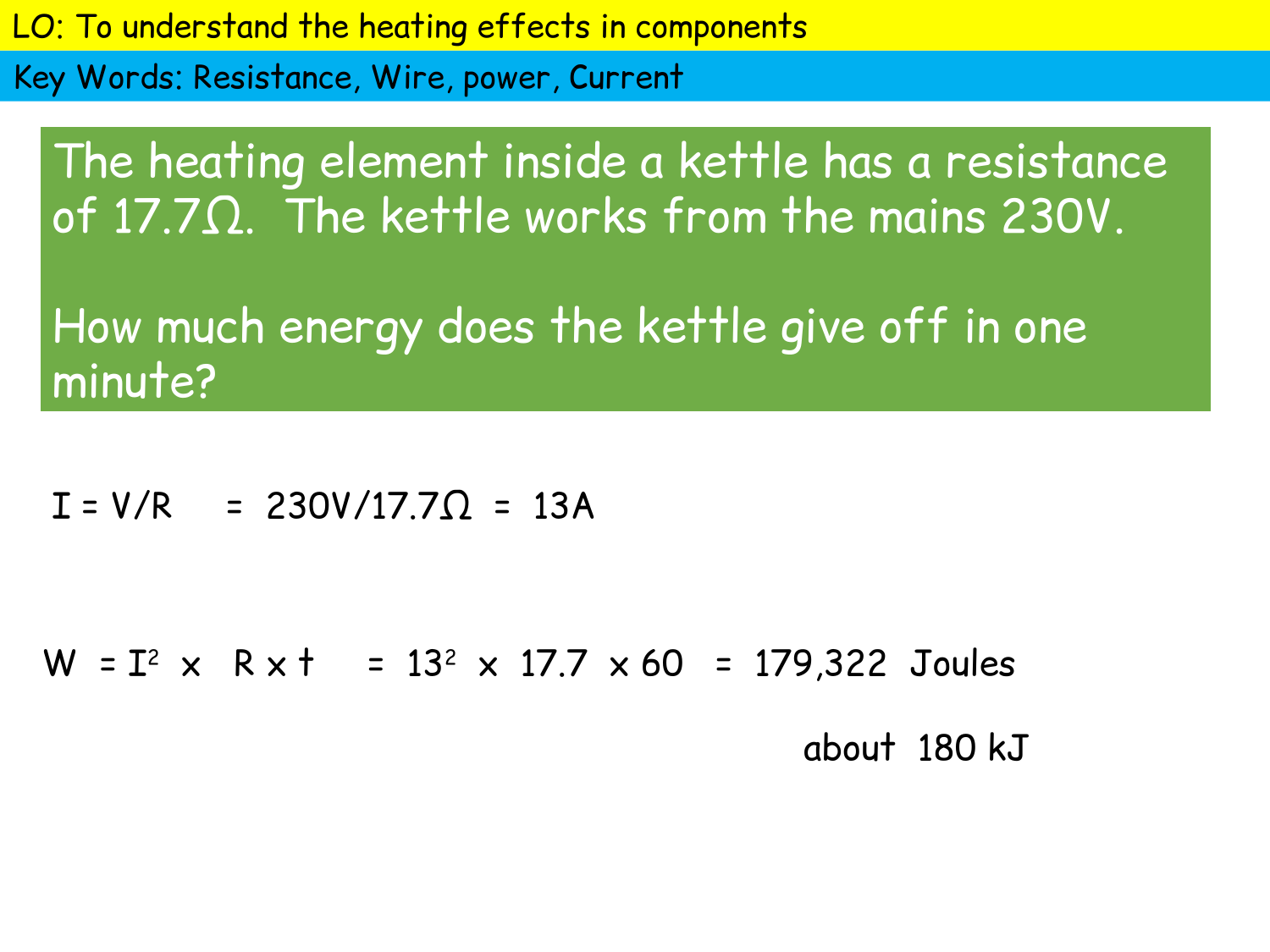

The heating element inside a kettle has a resistance of 17.7Ω.  The kettle works from the mains 230V.

How much energy does the kettle give off in one minute?

I = V/R     =  230V/17.7Ω  =  13A

W  = I2  x   R x t     =  132  x  17.7  x 60   =  179,322  Joules

						about  180 kJ